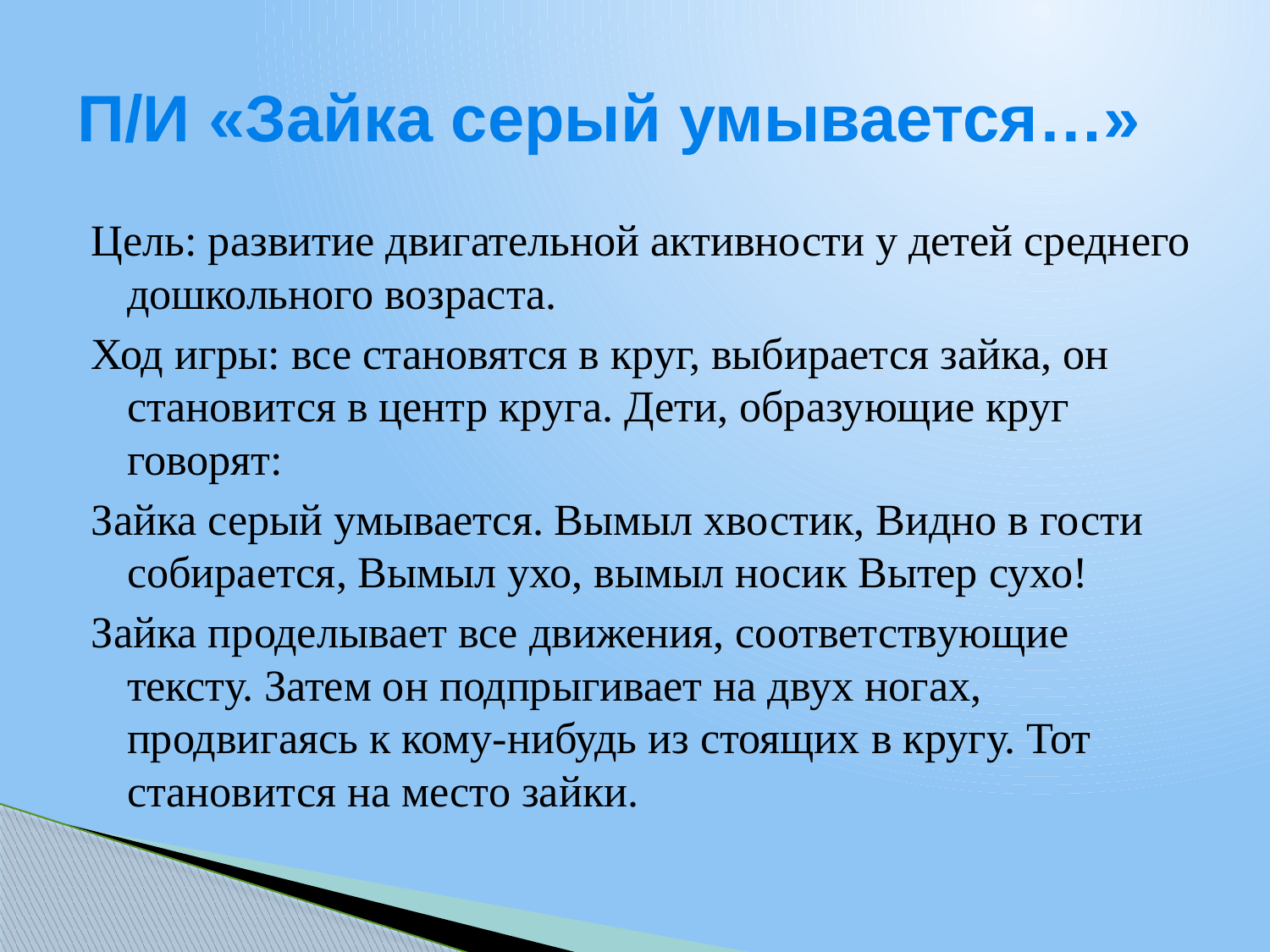

# П/И «Зайка серый умывается…»
Цель: развитие двигательной активности у детей среднего дошкольного возраста.
Ход игры: все становятся в круг, выбирается зайка, он становится в центр круга. Дети, образующие круг говорят:
Зайка серый умывается. Вымыл хвостик, Видно в гости собирается, Вымыл ухо, вымыл носик Вытер сухо!
Зайка проделывает все движения, соответствующие тексту. Затем он подпрыгивает на двух ногах, продвигаясь к кому-нибудь из стоящих в кругу. Тот становится на место зайки.